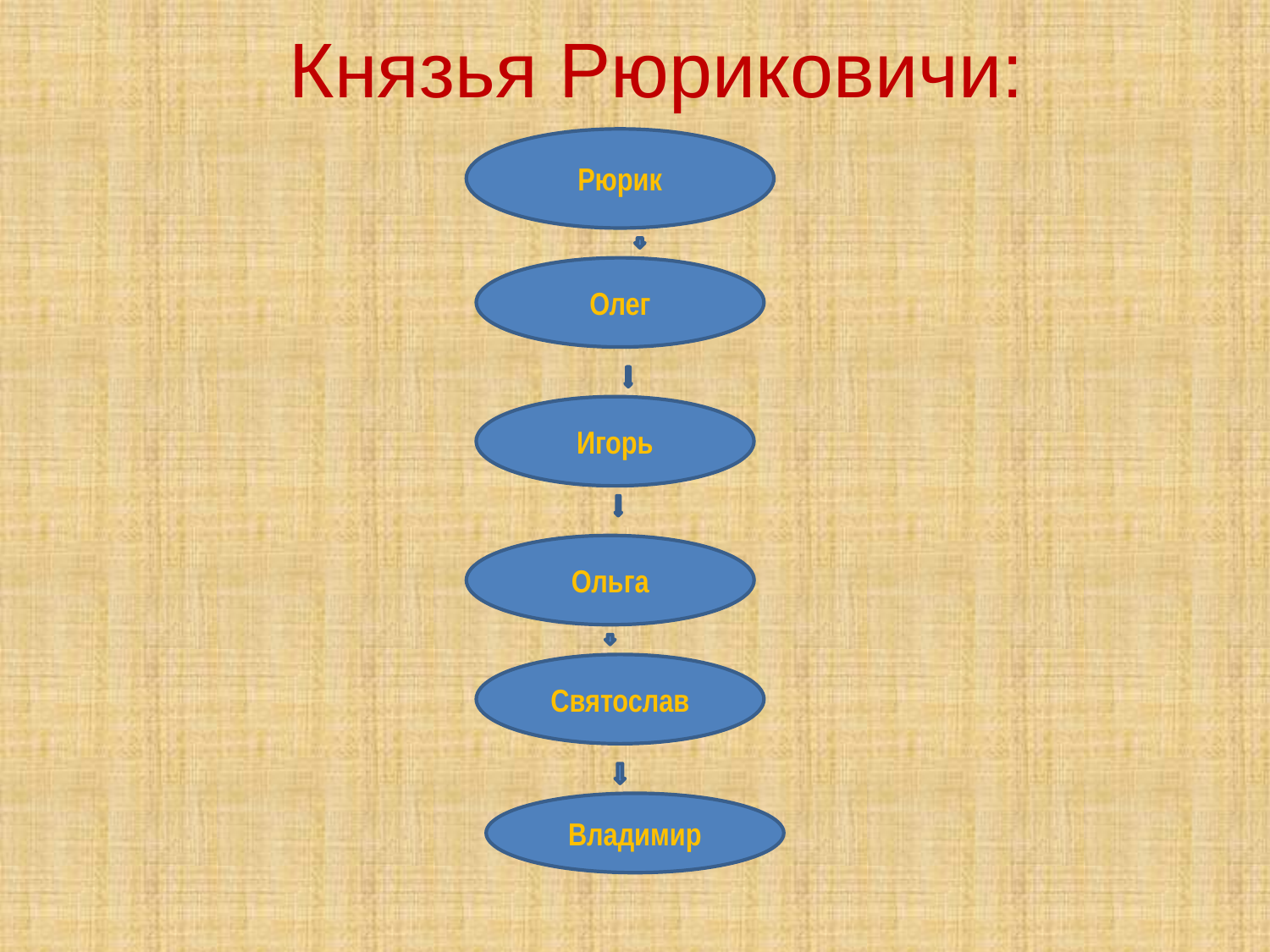

# Князья Рюриковичи:
Рюрик

Олег

Игорь

Ольга

Святослав

Владимир